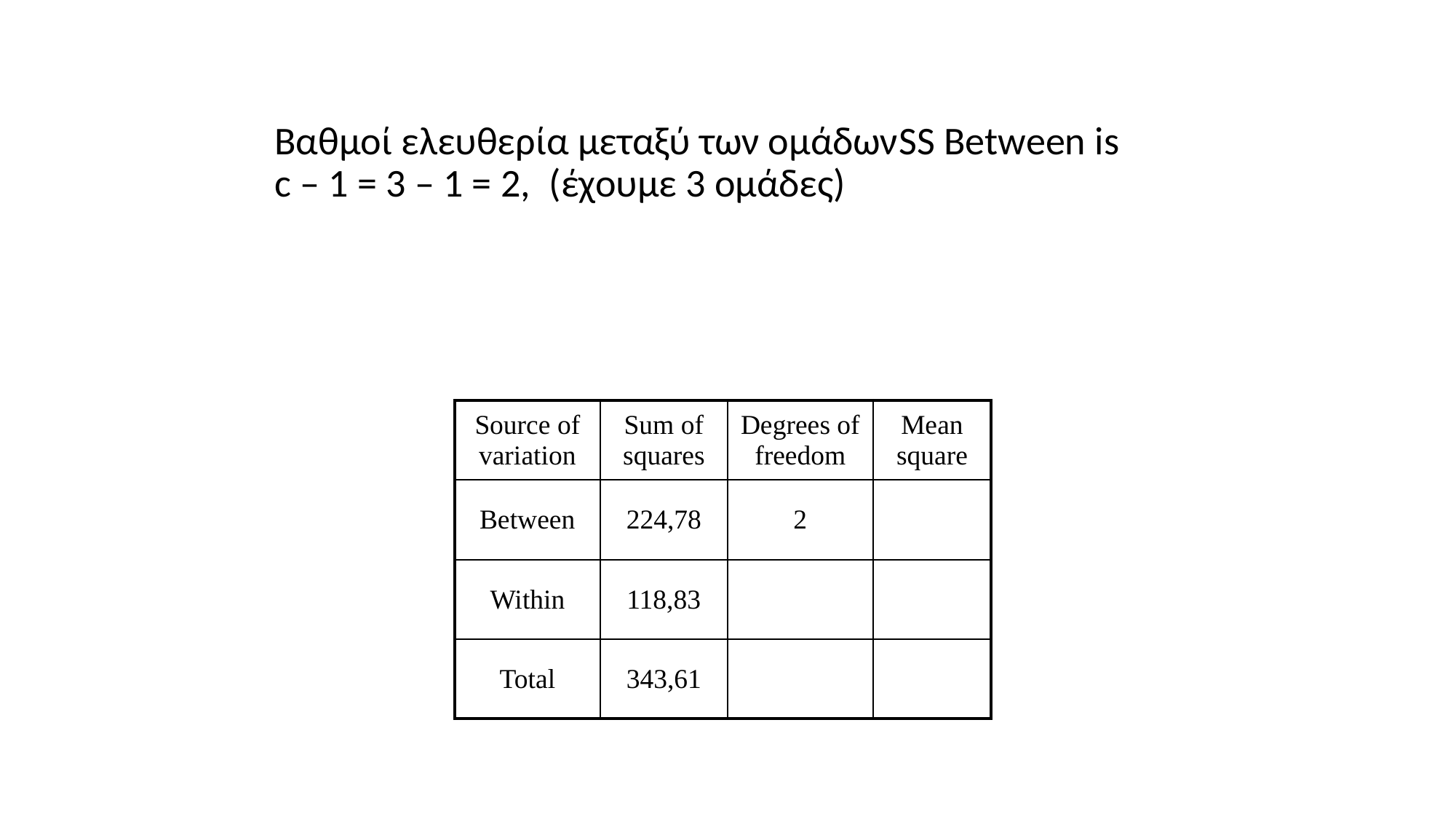

Βαθμοί ελευθερία μεταξύ των ομάδωνSS Between is
c – 1 = 3 – 1 = 2,  (έχουμε 3 ομάδες)
| Source of variation | Sum of squares | Degrees of freedom | Mean square |
| --- | --- | --- | --- |
| Between | 224,78 | 2 |  |
| Within | 118,83 |  |  |
| Total | 343,61 |  |  |